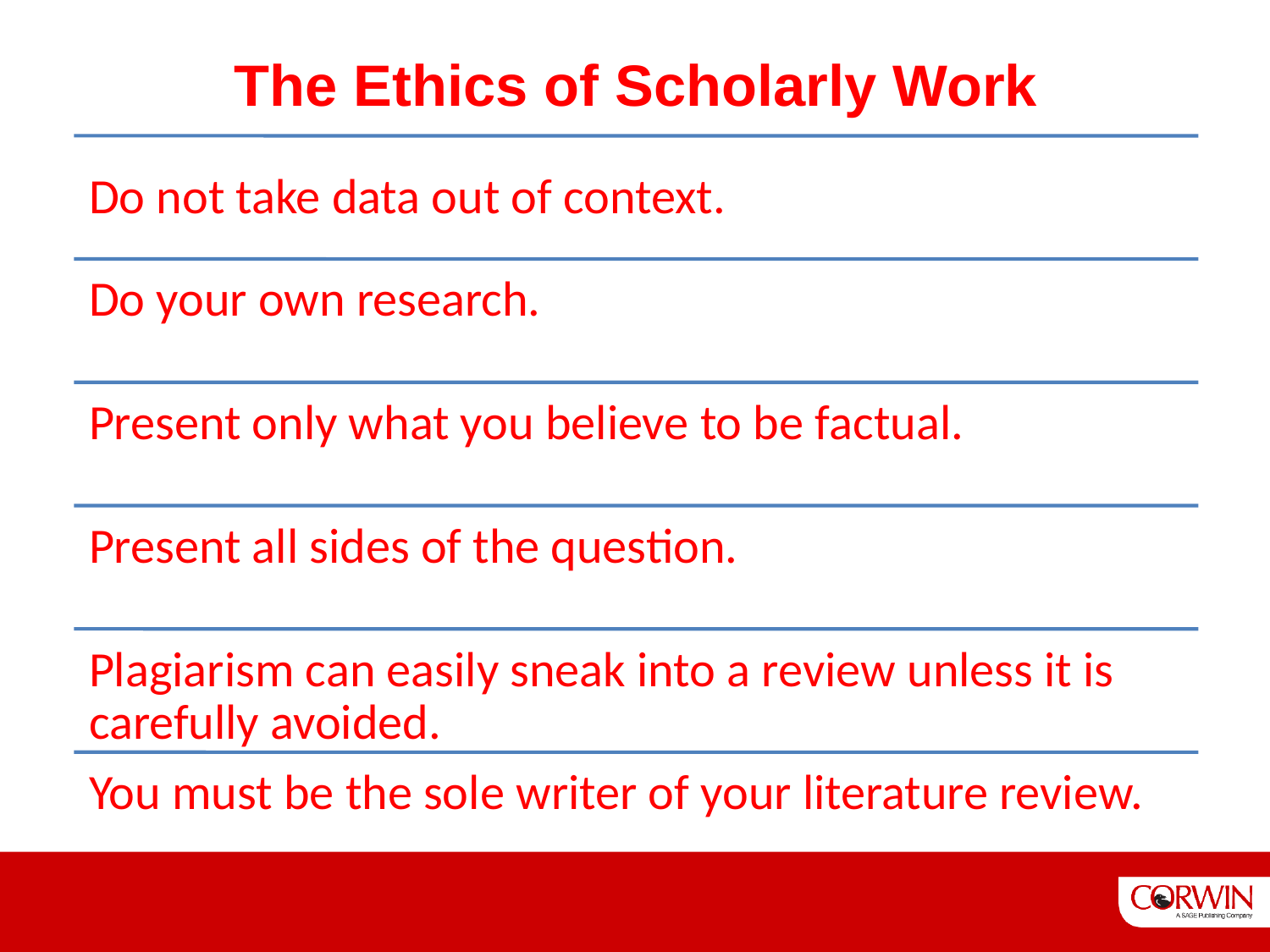

The Ethics of Scholarly Work

Do not take data out of context.

Do your own research.

Present only what you believe to be factual.

Present all sides of the question.

Plagiarism can easily sneak into a review unless it is carefully avoided.

You must be the sole writer of your literature review.